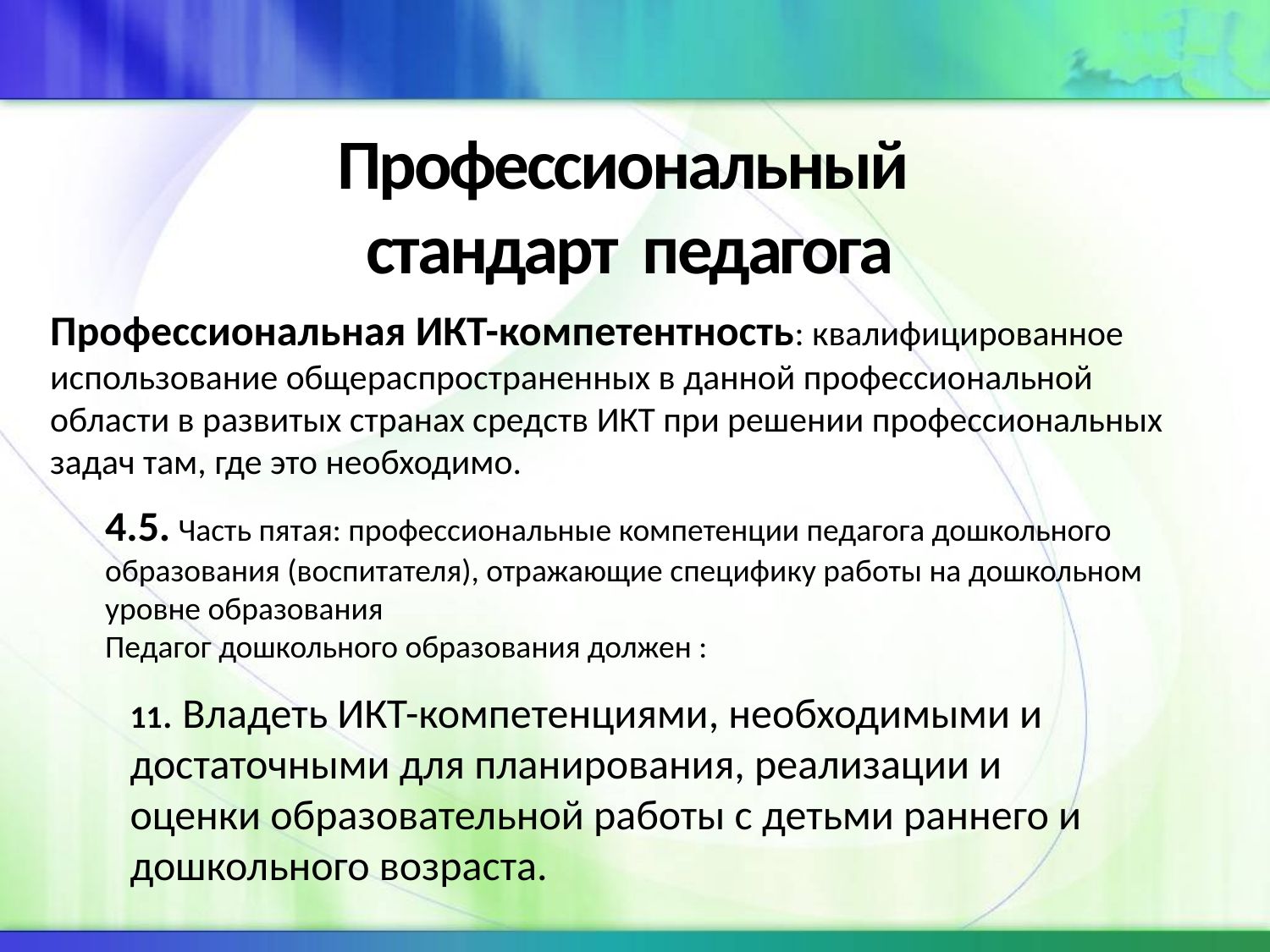

# Профессиональный стандарт  педагога
Профессиональная ИКТ-компетентность: квалифицированное использование общераспространенных в данной профессиональной области в развитых странах средств ИКТ при решении профессиональных задач там, где это необходимо.
4.5. Часть пятая: профессиональные компетенции педагога дошкольного образования (воспитателя), отражающие специфику работы на дошкольном уровне образования
Педагог дошкольного образования должен :
11. Владеть ИКТ-компетенциями, необходимыми и достаточными для планирования, реализации и оценки образовательной работы с детьми раннего и дошкольного возраста.